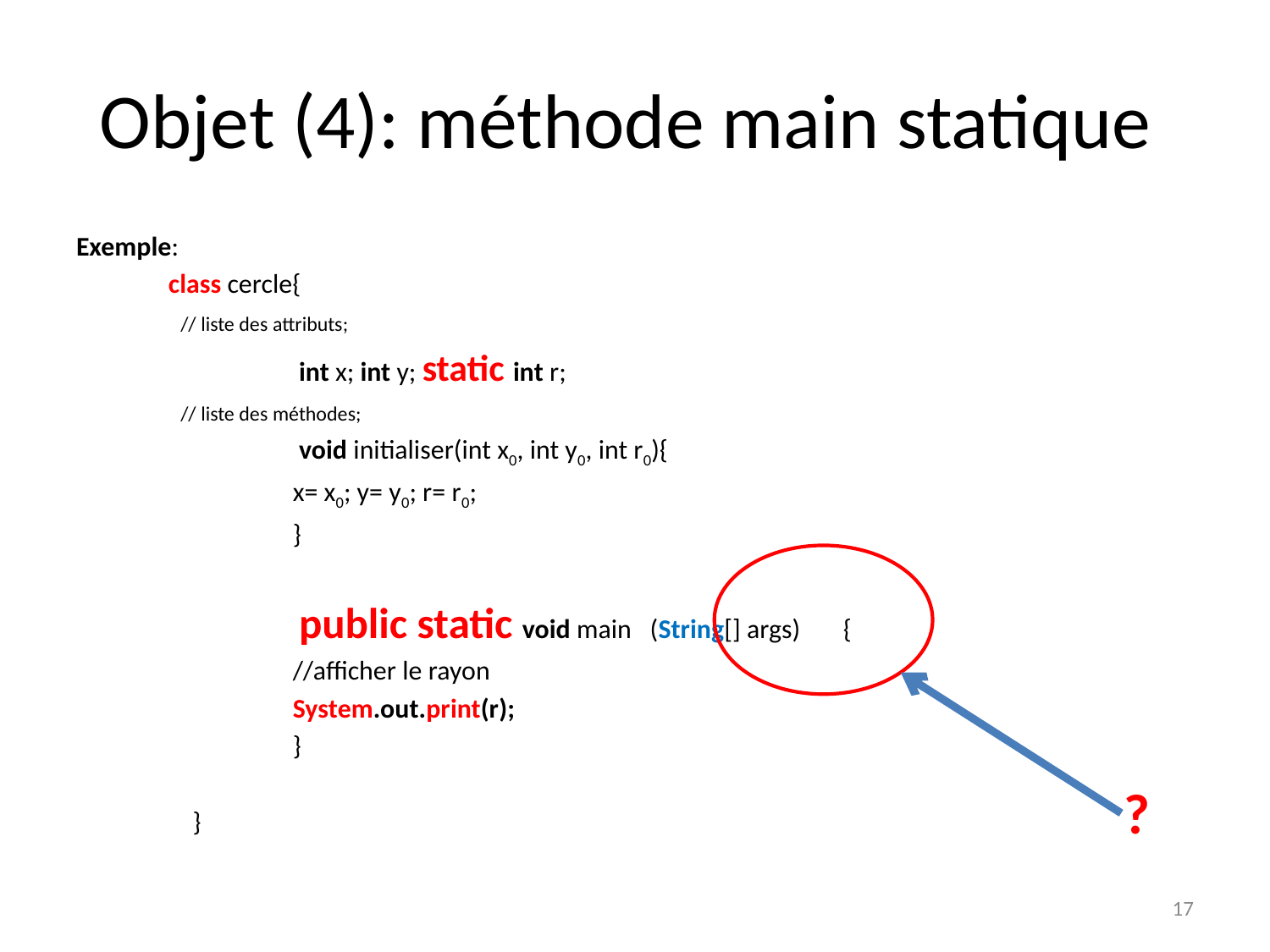

# Objet (4): méthode main statique
Exemple:
               class cercle{
                 // liste des attributs;
 int x; int y; static int r;
                 // liste des méthodes;
 void initialiser(int x0, int y0, int r0){
x= x0; y= y0; r= r0;
}

 public static void main   (String[] args)       {
//afficher le rayon
System.out.print(r);
}

                   }

?
17